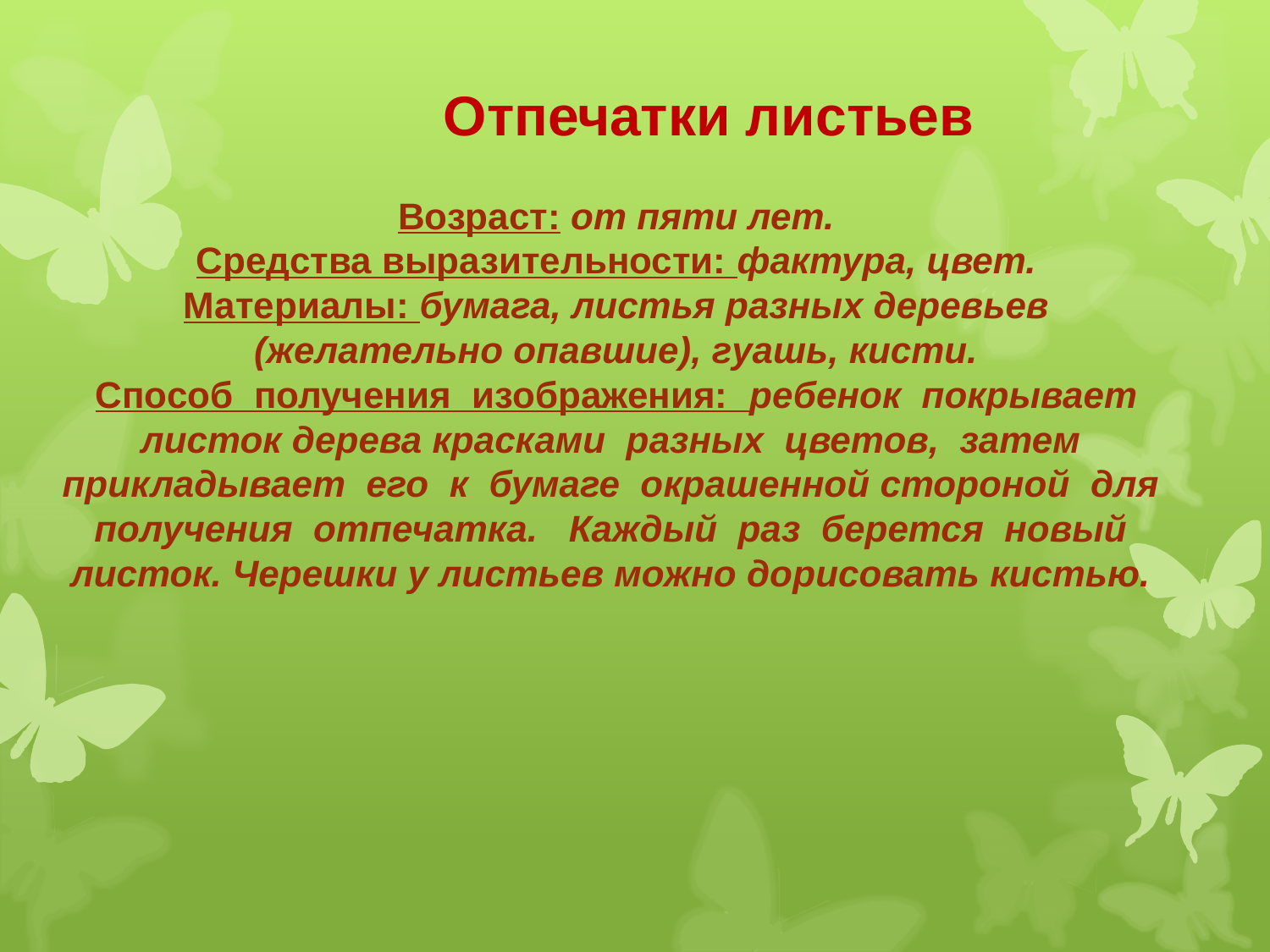

# Отпечатки листьев Возраст: от пяти лет. Средства выразительности: фактура, цвет. Материалы: бумага, листья разных деревьев (желательно опавшие), гуашь, кисти. Способ  получения  изображения:  ребенок  покрывает листок дерева красками  разных  цветов,  затем  прикладывает  его  к  бумаге  окрашенной стороной  для  получения  отпечатка.   Каждый  раз  берется  новый  листок. Черешки у листьев можно дорисовать кистью.